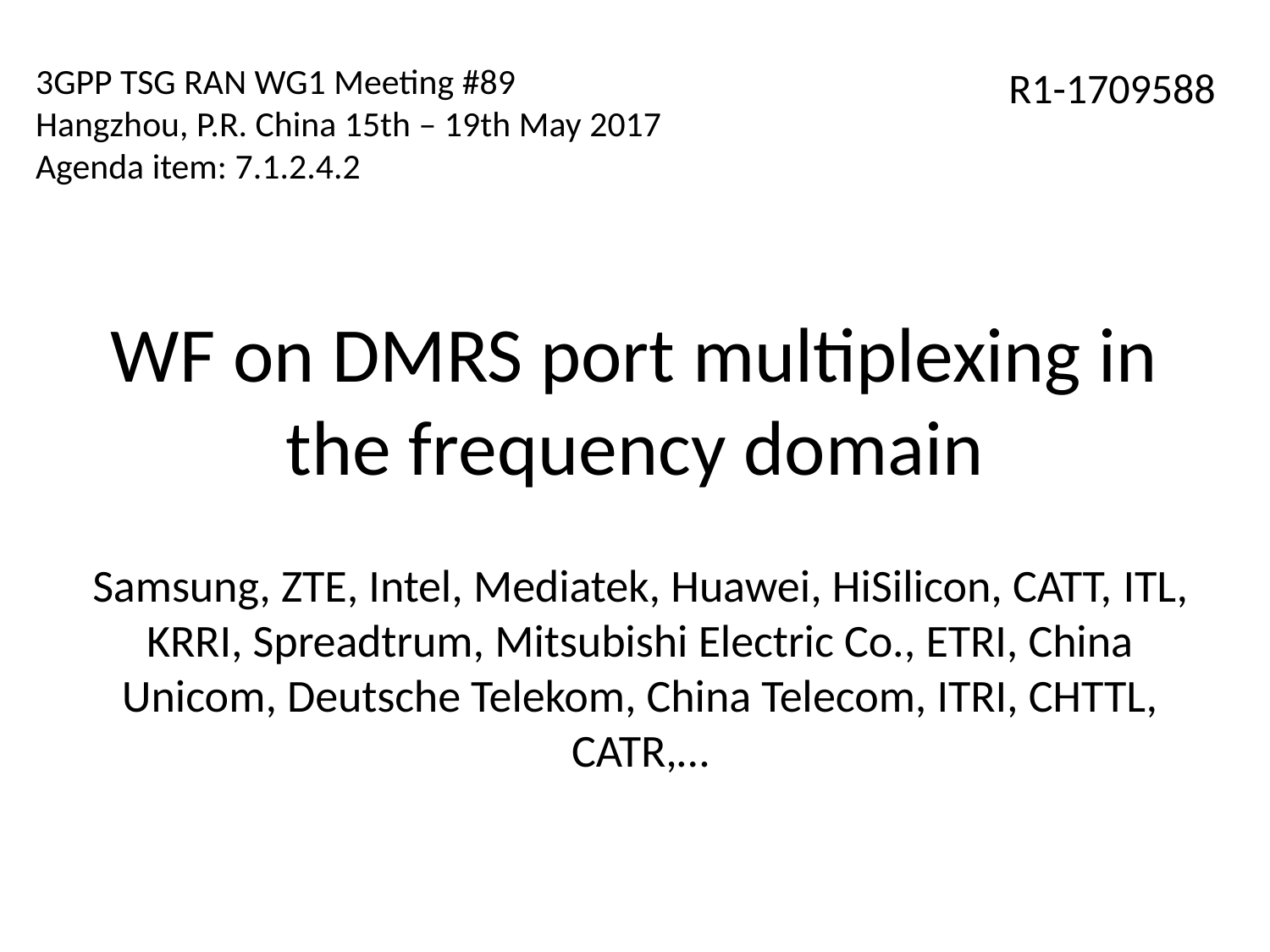

3GPP TSG RAN WG1 Meeting #89
Hangzhou, P.R. China 15th – 19th May 2017
Agenda item: 7.1.2.4.2
R1-1709588
# WF on DMRS port multiplexing in the frequency domain
Samsung, ZTE, Intel, Mediatek, Huawei, HiSilicon, CATT, ITL, KRRI, Spreadtrum, Mitsubishi Electric Co., ETRI, China Unicom, Deutsche Telekom, China Telecom, ITRI, CHTTL, CATR,…